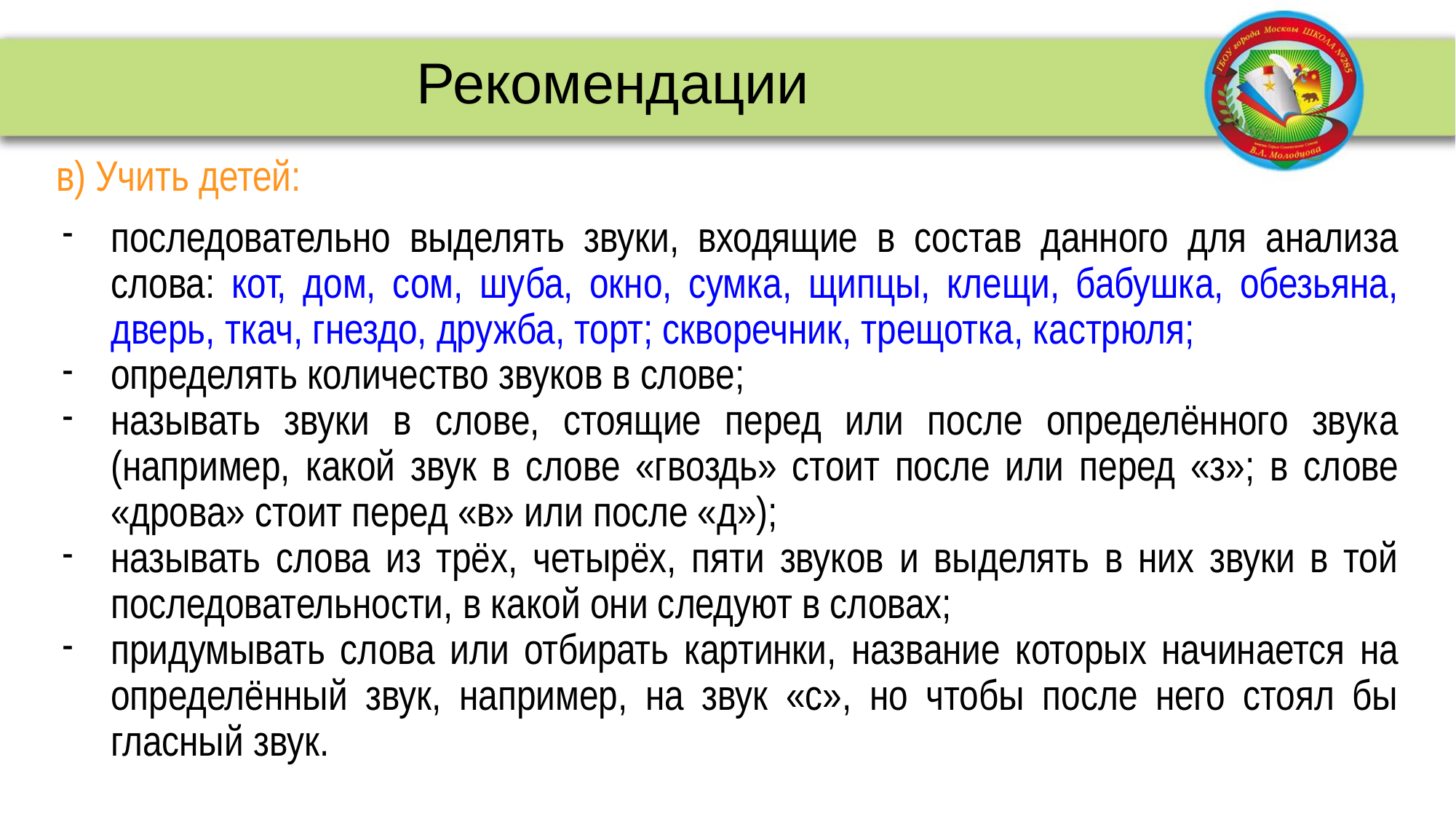

Рекомендации
# в) Учить детей:
последовательно выделять звуки, входящие в состав данного для анализа слова: кот, дом, сом, шуба, окно, сумка, щипцы, клещи, бабушка, обезьяна, дверь, ткач, гнездо, дружба, торт; скворечник, трещотка, кастрюля;
определять количество звуков в слове;
называть звуки в слове, стоящие перед или после определённого звука (например, какой звук в слове «гвоздь» стоит после или перед «з»; в слове «дрова» стоит перед «в» или после «д»);
называть слова из трёх, четырёх, пяти звуков и выделять в них звуки в той последовательности, в какой они следуют в словах;
придумывать слова или отбирать картинки, название которых начинается на определённый звук, например, на звук «с», но чтобы после него стоял бы гласный звук.